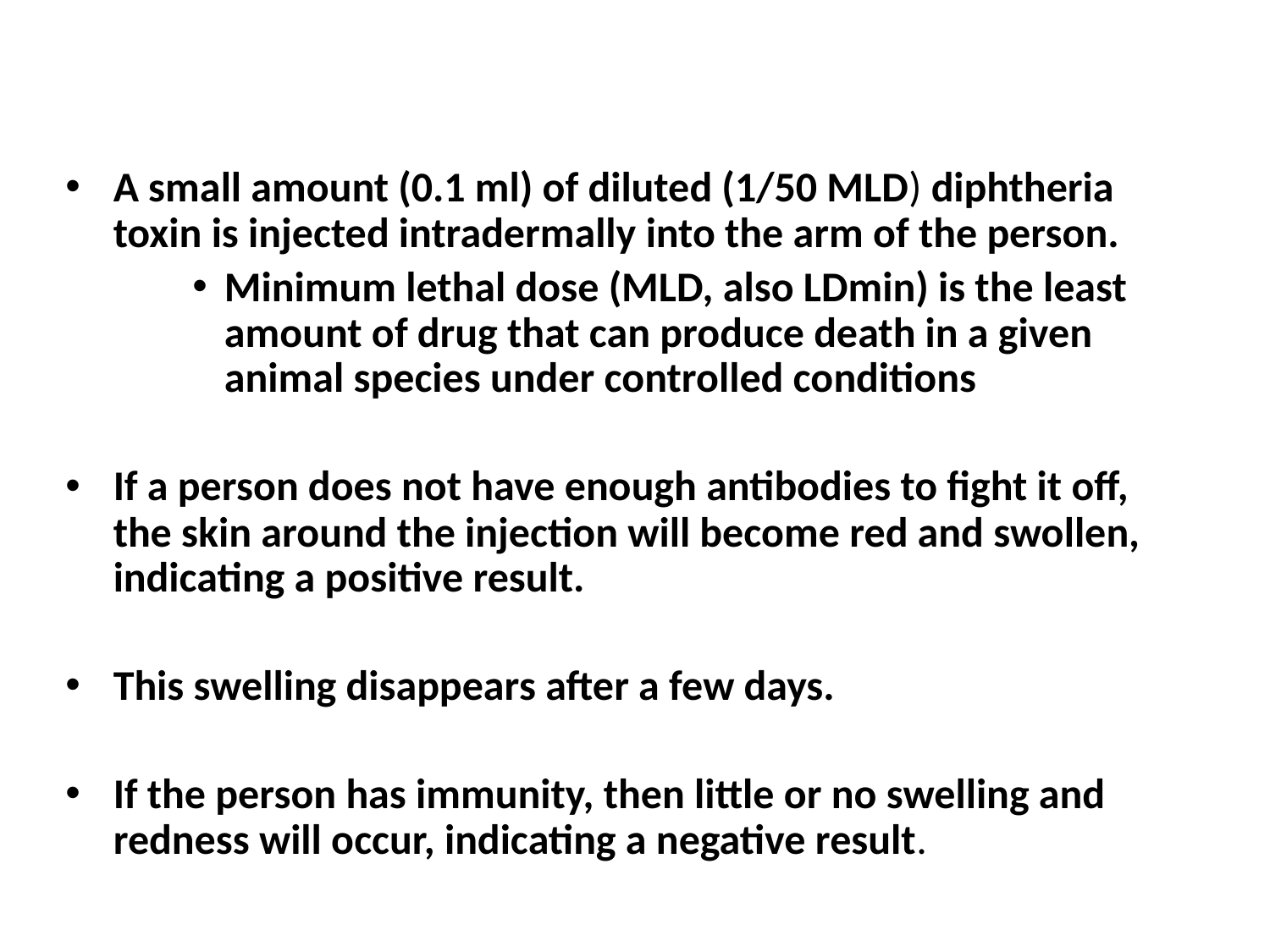

A small amount (0.1 ml) of diluted (1/50 MLD) diphtheria toxin is injected intradermally into the arm of the person.
Minimum lethal dose (MLD, also LDmin) is the least amount of drug that can produce death in a given animal species under controlled conditions

If a person does not have enough antibodies to fight it off, the skin around the injection will become red and swollen, indicating a positive result.

This swelling disappears after a few days.

If the person has immunity, then little or no swelling and redness will occur, indicating a negative result.